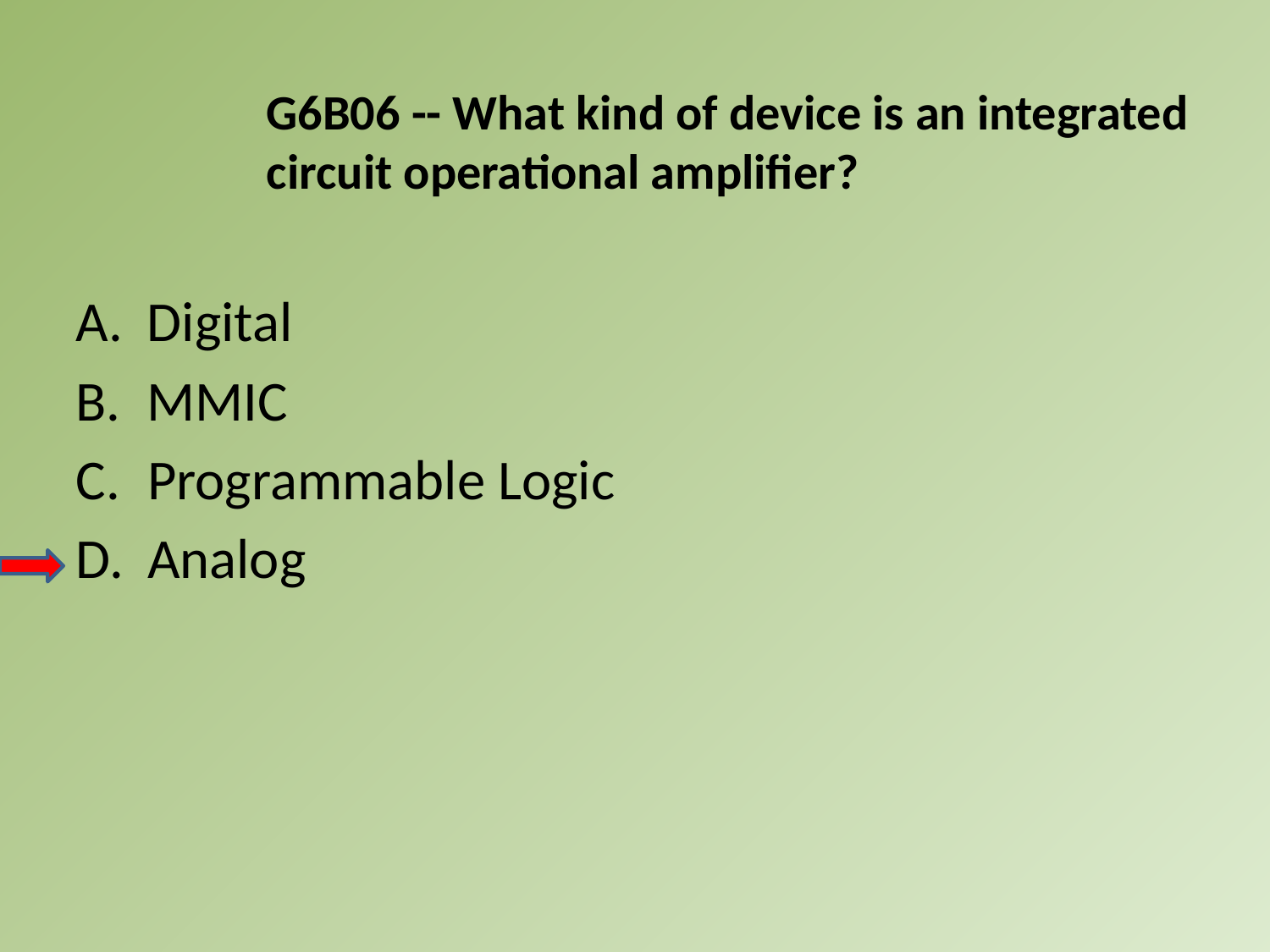

G6B06 -- What kind of device is an integrated circuit operational amplifier?
A.	Digital
B.	MMIC
Programmable Logic
Analog